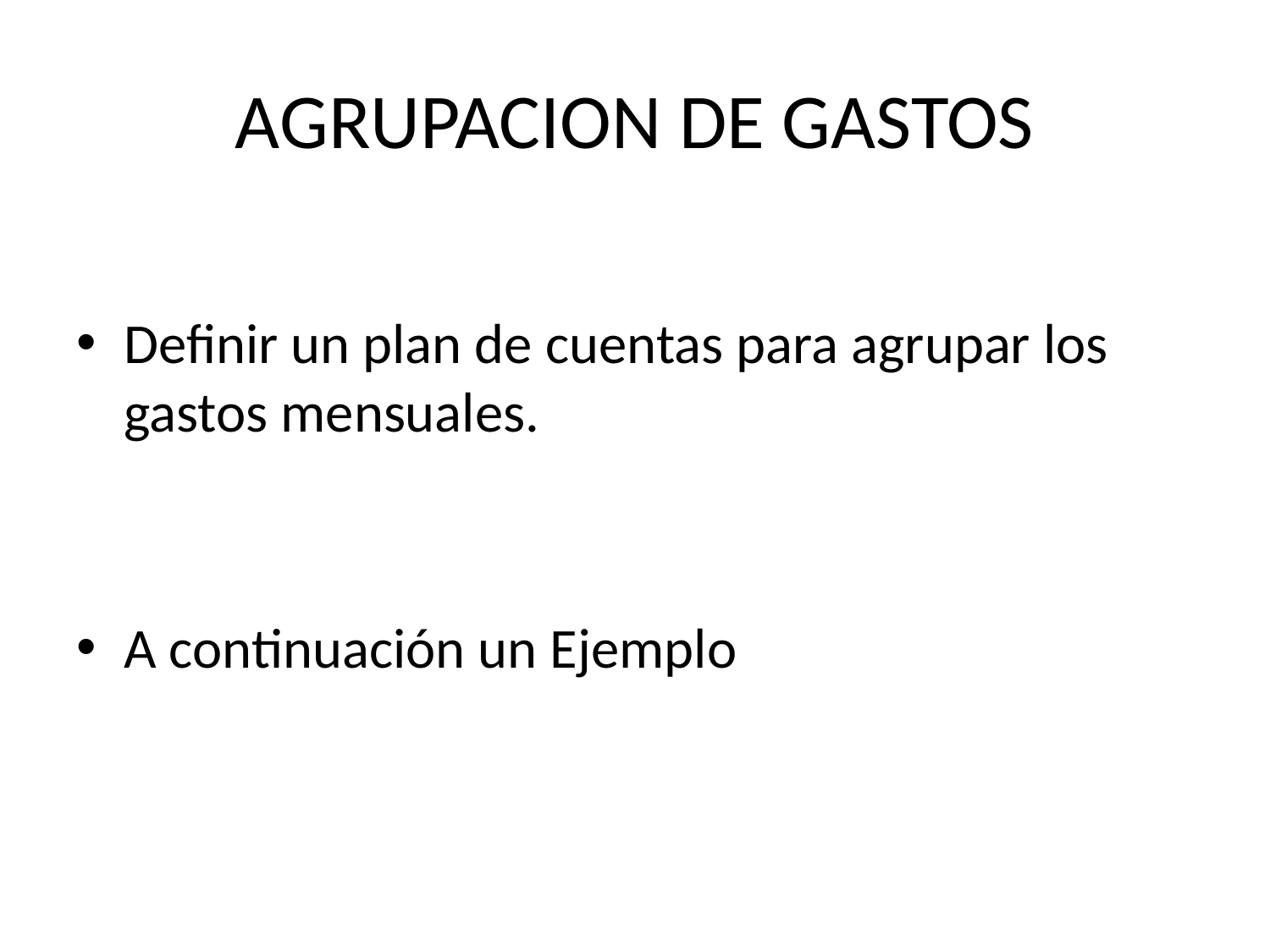

# AGRUPACION DE GASTOS

Definir un plan de cuentas para agrupar los gastos mensuales.

A continuación un Ejemplo